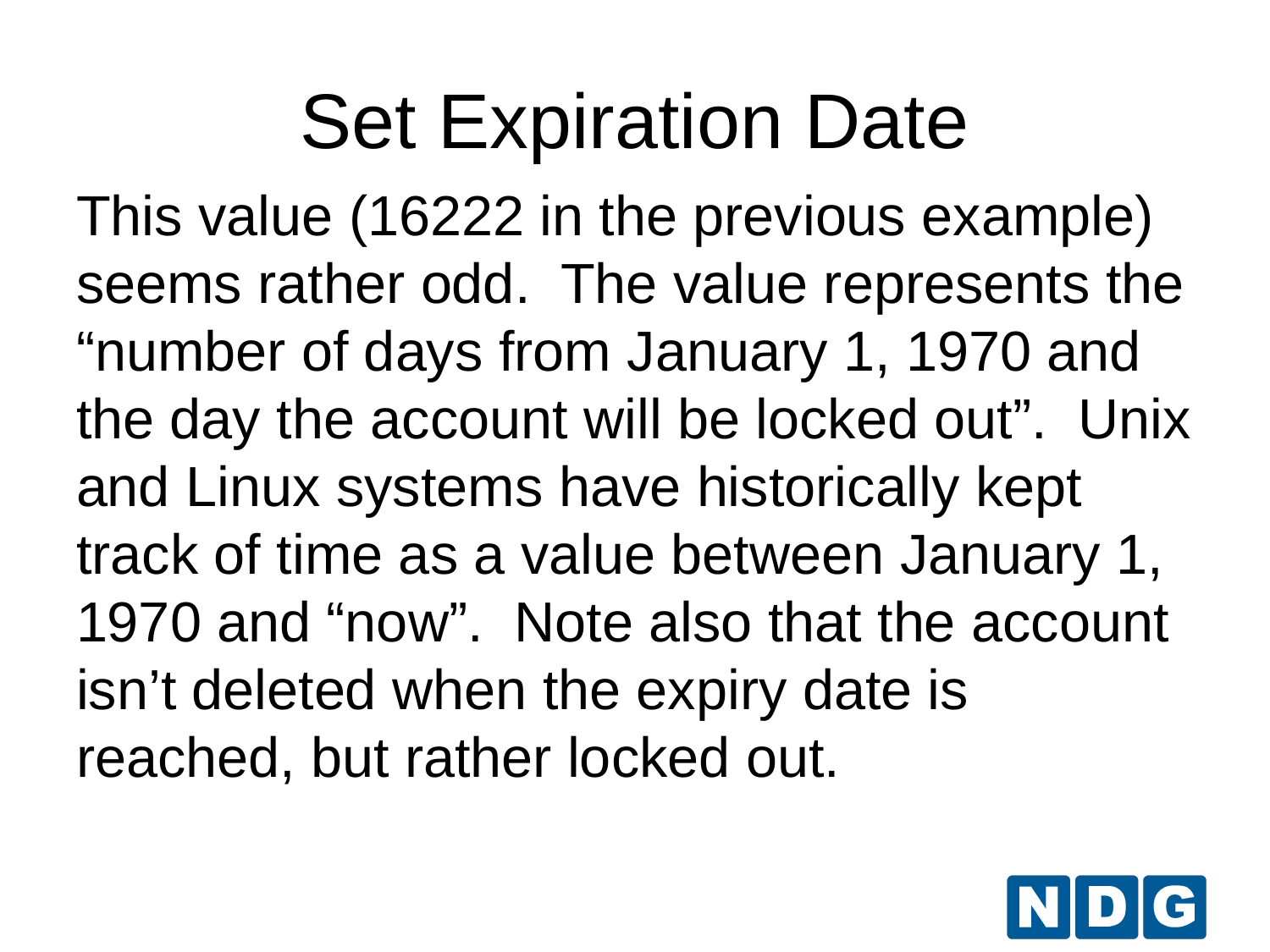

Set Expiration Date
This value (16222 in the previous example) seems rather odd.  The value represents the “number of days from January 1, 1970 and the day the account will be locked out”.  Unix and Linux systems have historically kept track of time as a value between January 1, 1970 and “now”.  Note also that the account isn’t deleted when the expiry date is reached, but rather locked out.